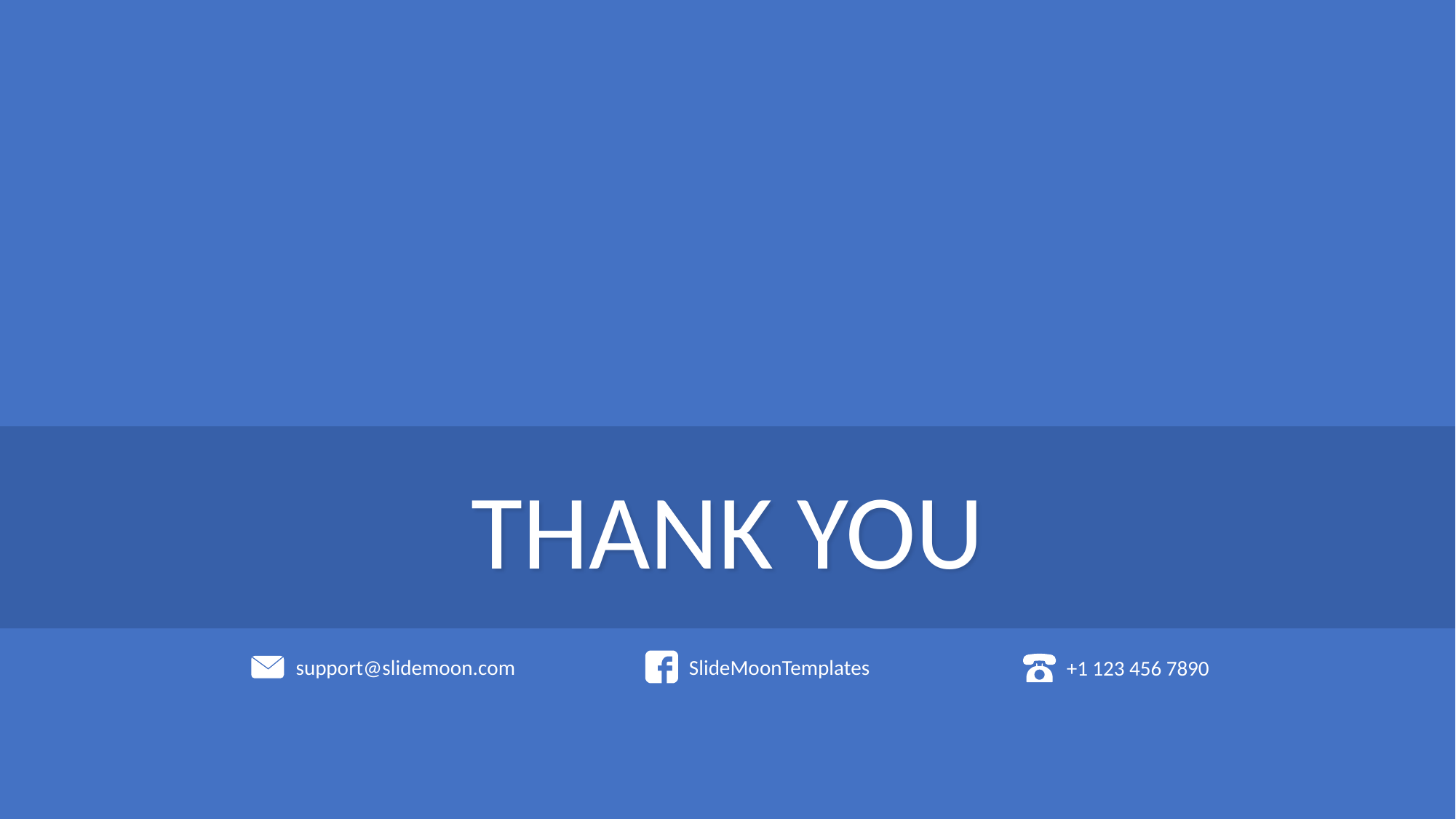

# Lorem ipsum
Replace This Text

THANK YOU
SlideMoonTemplates

support@slidemoon.com

+1 123 456 7890

8 I
COMPANY NAME
PRESENTER NAME